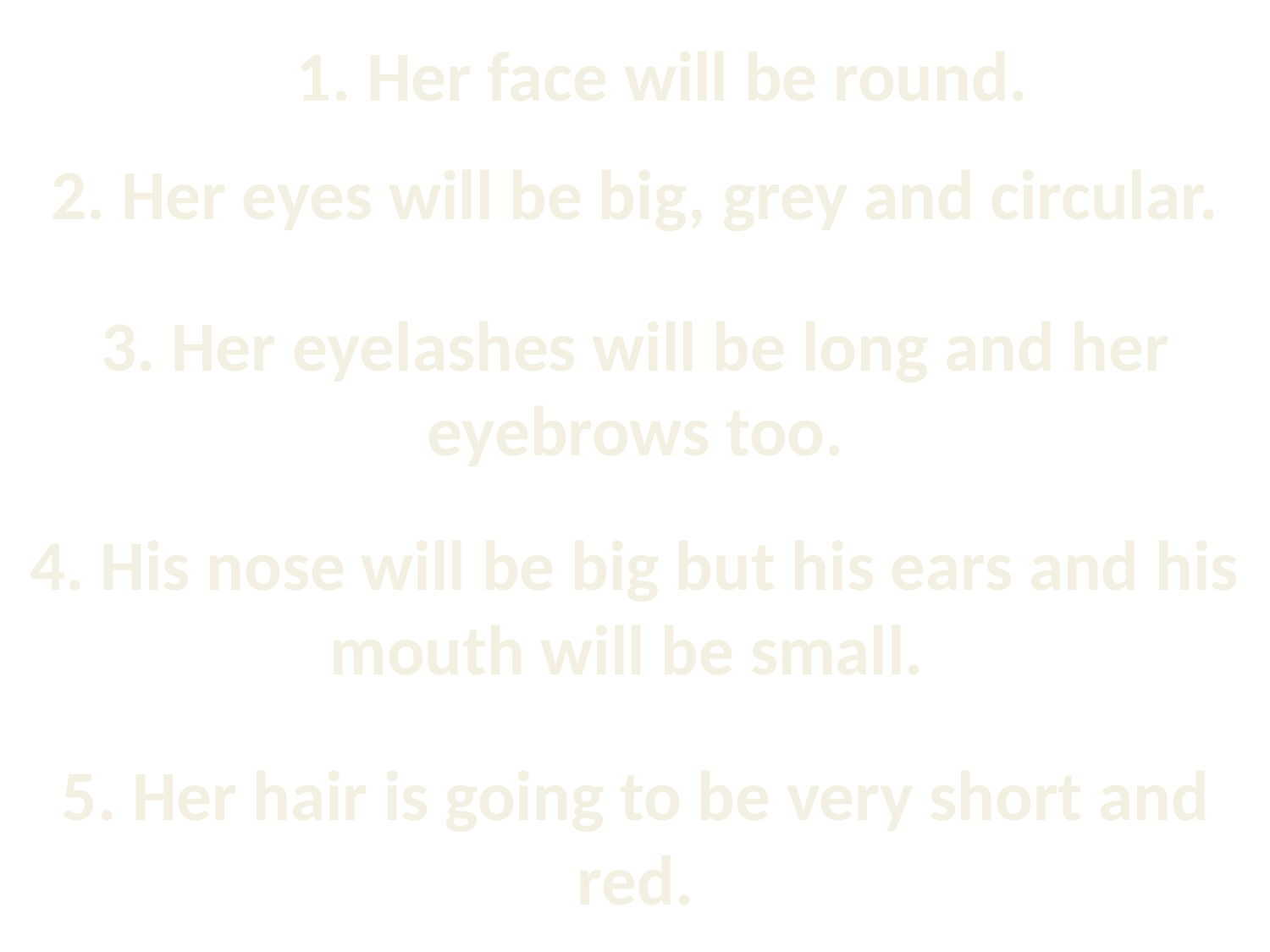

1. Her face will be round.
2. Her eyes will be big, grey and circular.
3. Her eyelashes will be long and her eyebrows too.
4. His nose will be big but his ears and his mouth will be small.
5. Her hair is going to be very short and red.